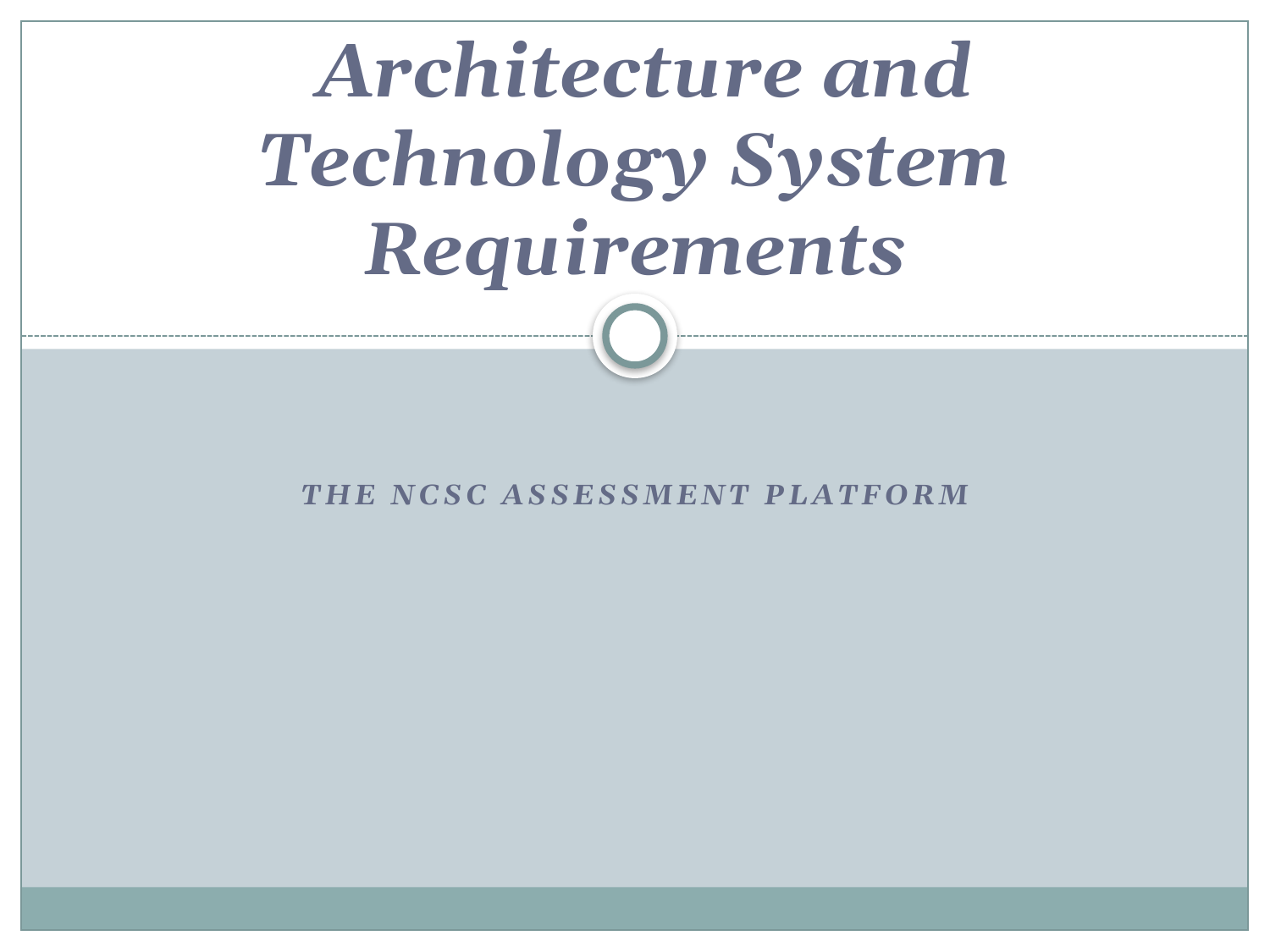

# Architecture and Technology System Requirements

the NCSC Assessment Platform